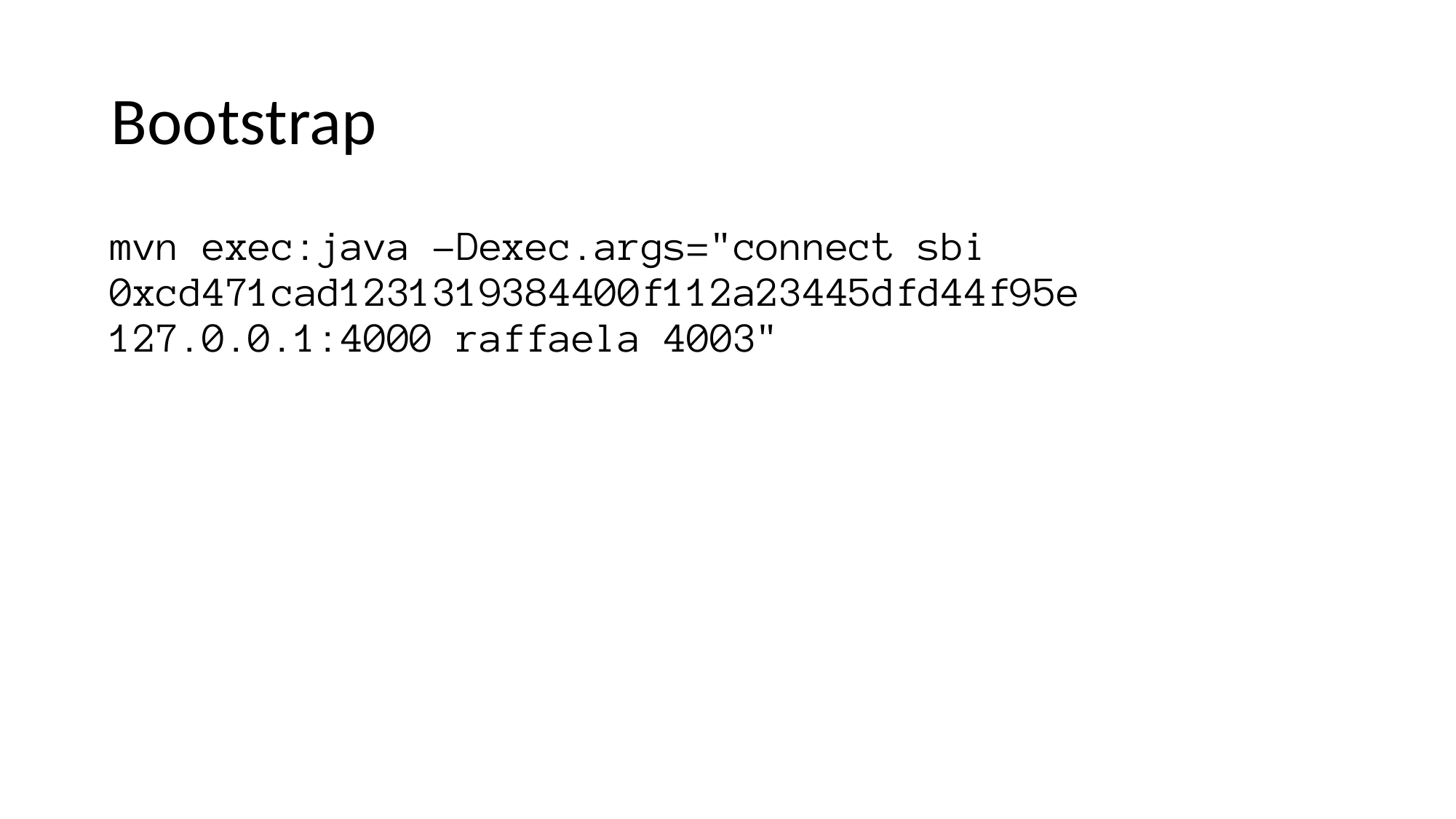

# Bootstrap
mvn exec:java -Dexec.args="connect sbi 0xcd471cad1231319384400f112a23445dfd44f95e 127.0.0.1:4000 raffaela 4003"